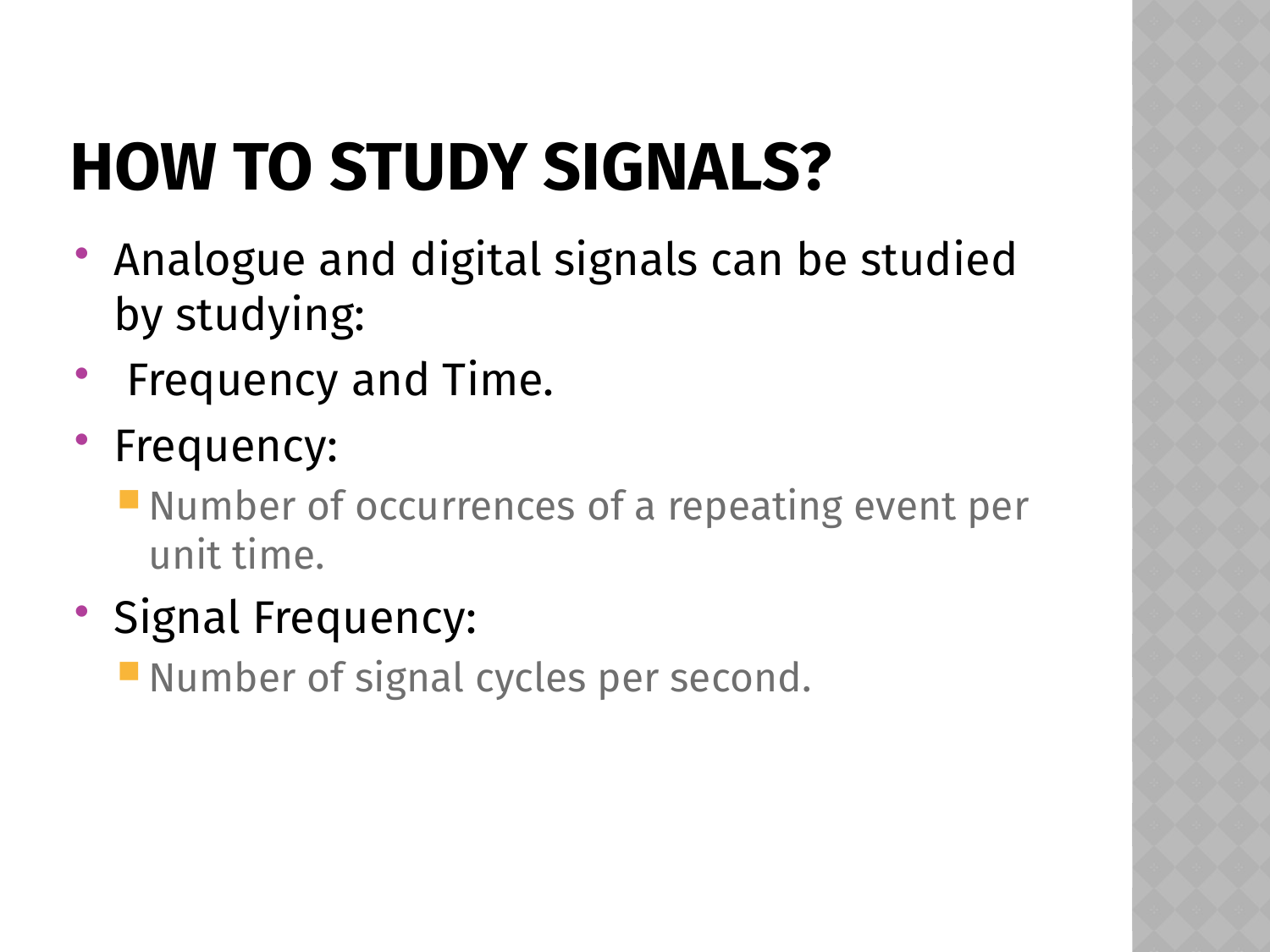

# How to study signals?
Analogue and digital signals can be studied by studying:
 Frequency and Time.
Frequency:
Number of occurrences of a repeating event per unit time.
Signal Frequency:
Number of signal cycles per second.